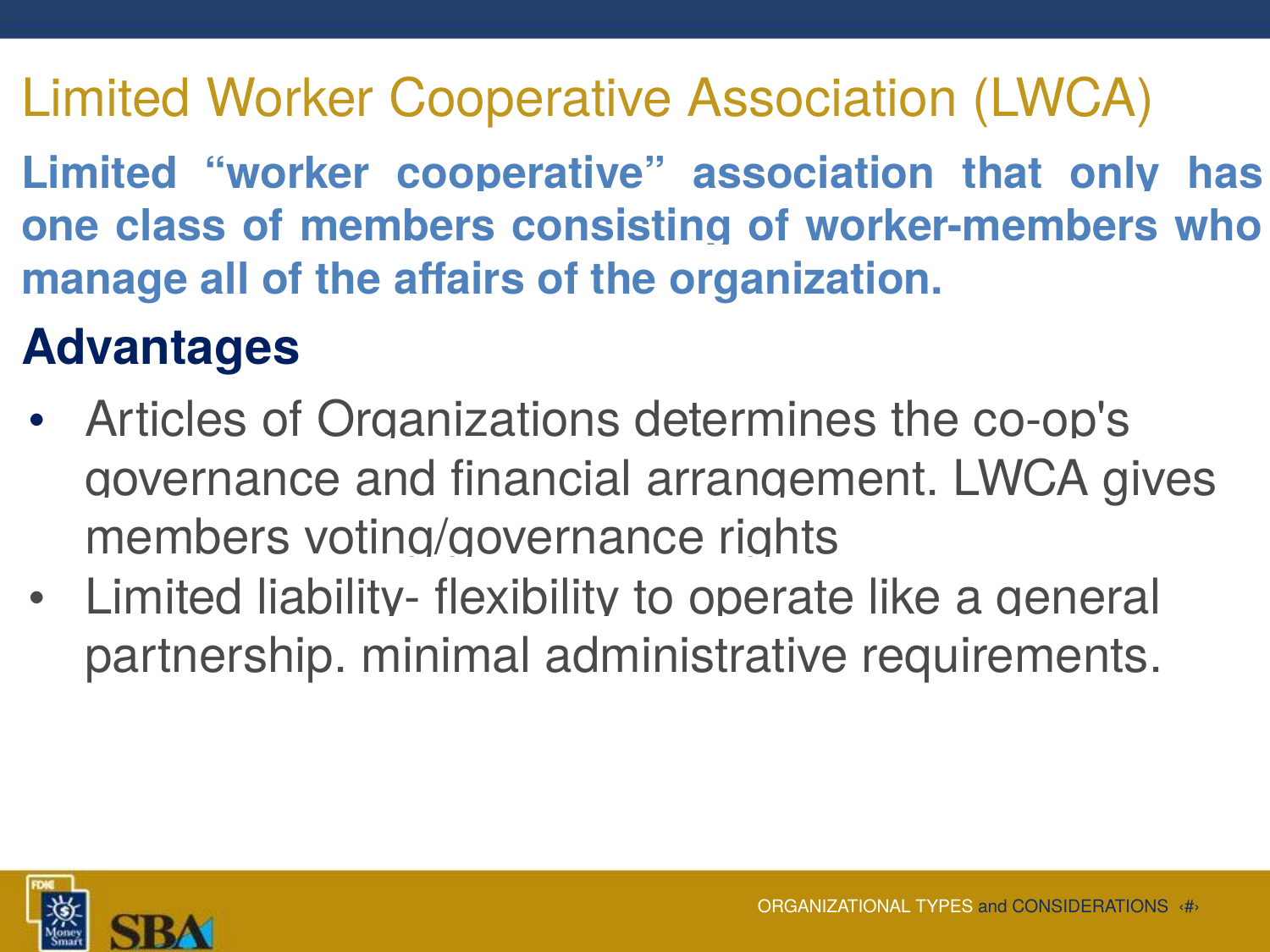

# Limited Worker Cooperative Association (LWCA)
Limited “worker cooperative” association that only has one class of members consisting of worker-members who manage all of the affairs of the organization.
Advantages
Articles of Organizations determines the co-op's governance and financial arrangement. LWCA gives members voting/governance rights
Limited liability- flexibility to operate like a general partnership. minimal administrative requirements.